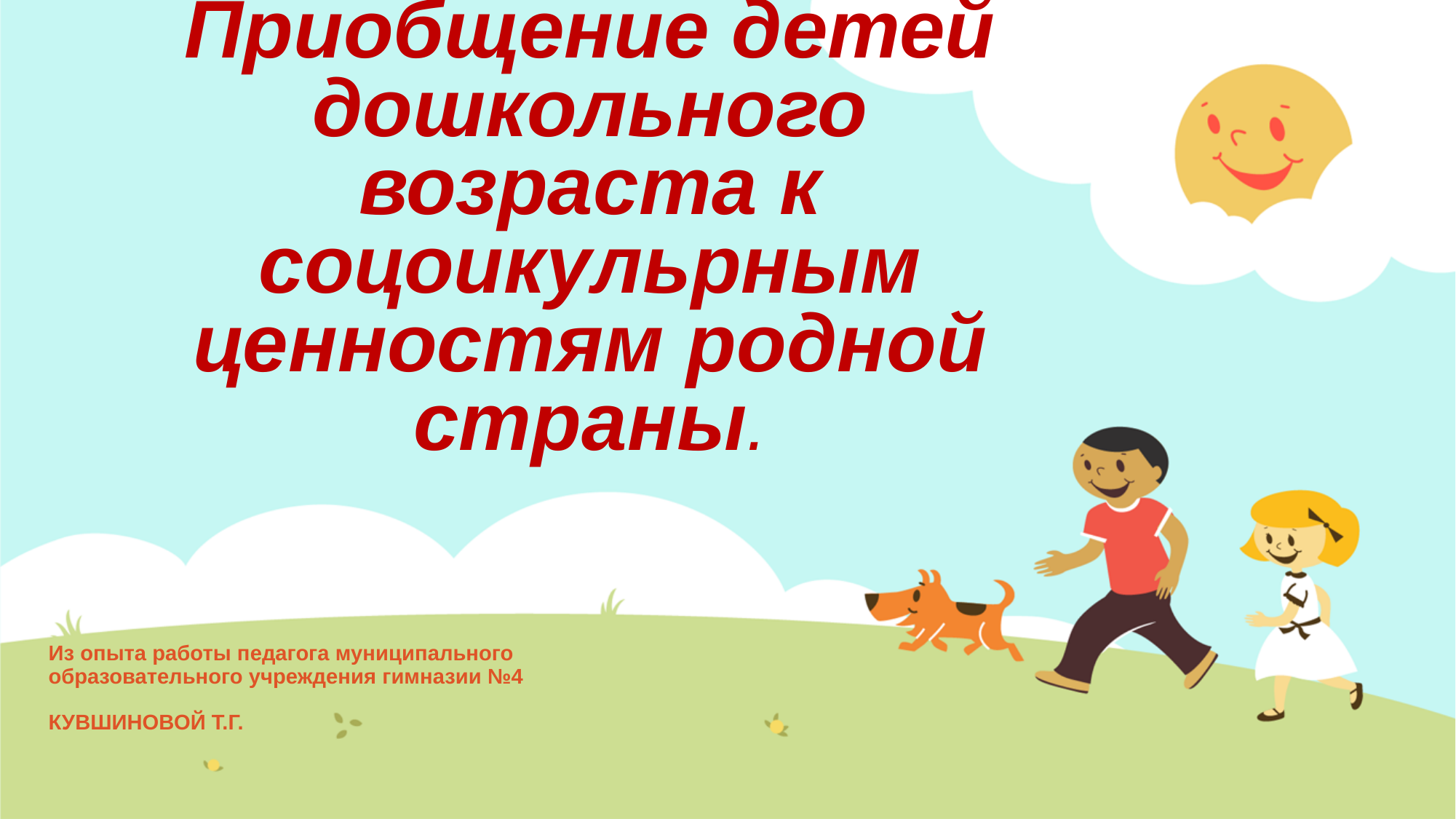

# Приобщение детей дошкольного возраста к соцоикульрным ценностям родной страны.
Из опыта работы педагога муниципального образовательного учреждения гимназии №4

КУВШИНОВОЙ Т.Г.